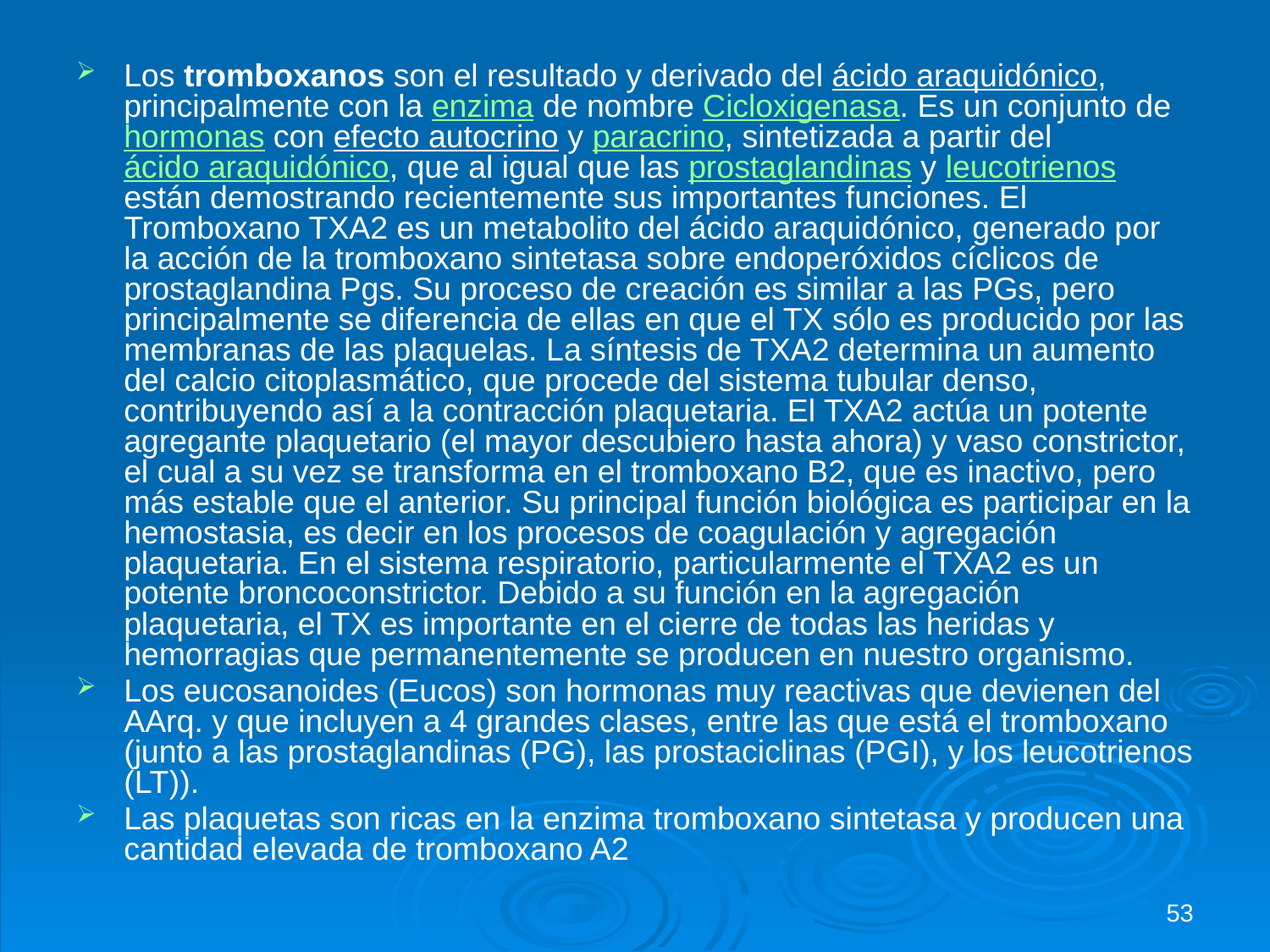

#
Los tromboxanos son el resultado y derivado del ácido araquidónico, principalmente con la enzima de nombre Cicloxigenasa. Es un conjunto de hormonas con efecto autocrino y paracrino, sintetizada a partir del ácido araquidónico, que al igual que las prostaglandinas y leucotrienos están demostrando recientemente sus importantes funciones. El Tromboxano TXA2 es un metabolito del ácido araquidónico, generado por la acción de la tromboxano sintetasa sobre endoperóxidos cíclicos de prostaglandina Pgs. Su proceso de creación es similar a las PGs, pero principalmente se diferencia de ellas en que el TX sólo es producido por las membranas de las plaquelas. La síntesis de TXA2 determina un aumento del calcio citoplasmático, que procede del sistema tubular denso, contribuyendo así a la contracción plaquetaria. El TXA2 actúa un potente agregante plaquetario (el mayor descubiero hasta ahora) y vaso constrictor, el cual a su vez se transforma en el tromboxano B2, que es inactivo, pero más estable que el anterior. Su principal función biológica es participar en la hemostasia, es decir en los procesos de coagulación y agregación plaquetaria. En el sistema respiratorio, particularmente el TXA2 es un potente broncoconstrictor. Debido a su función en la agregación plaquetaria, el TX es importante en el cierre de todas las heridas y hemorragias que permanentemente se producen en nuestro organismo.
Los eucosanoides (Eucos) son hormonas muy reactivas que devienen del AArq. y que incluyen a 4 grandes clases, entre las que está el tromboxano (junto a las prostaglandinas (PG), las prostaciclinas (PGI), y los leucotrienos (LT)).
Las plaquetas son ricas en la enzima tromboxano sintetasa y producen una cantidad elevada de tromboxano A2
53